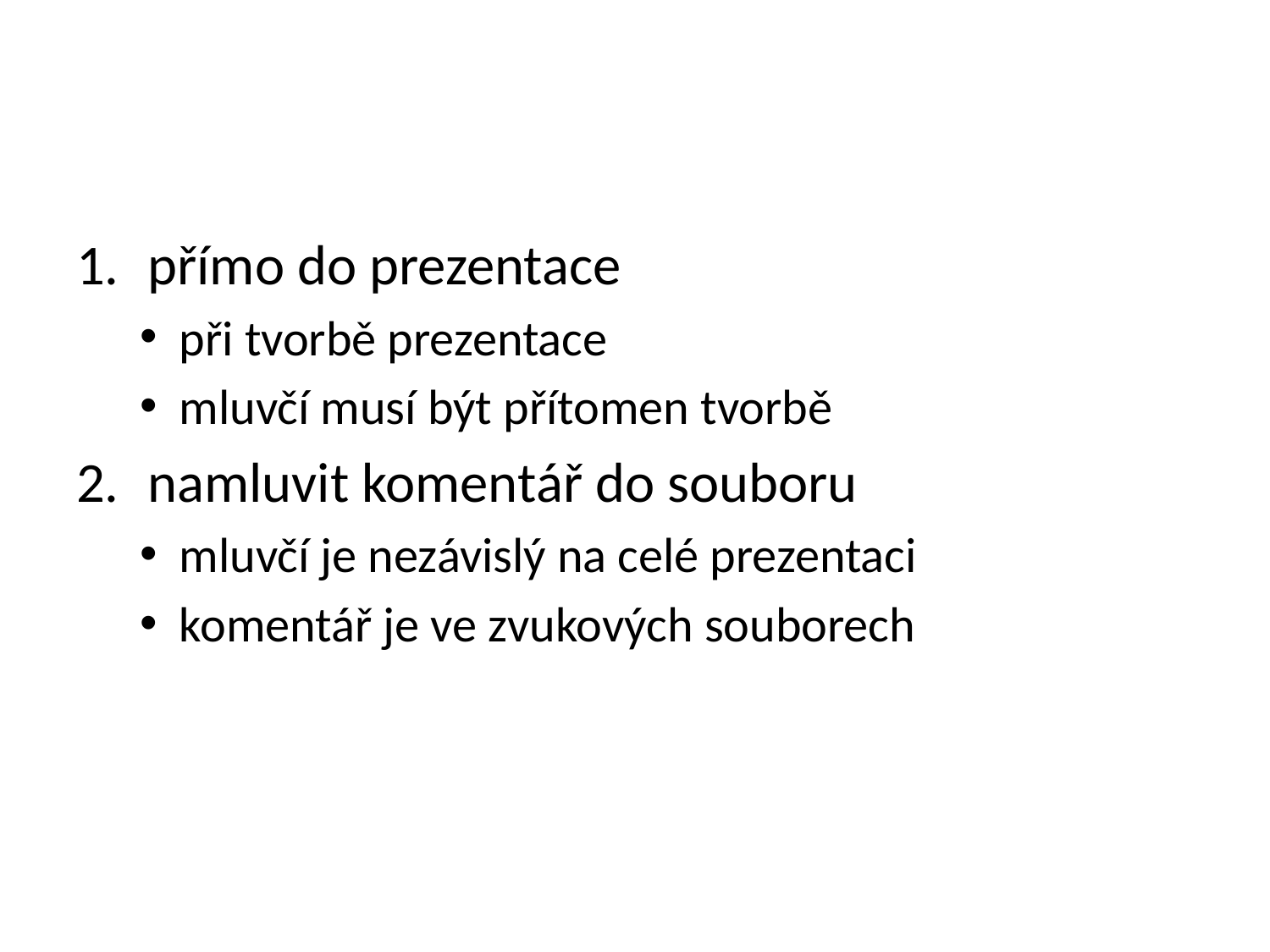

# Způsoby vložení zvukového komentáře
přímo do prezentace
při tvorbě prezentace
mluvčí musí být přítomen tvorbě
namluvit komentář do souboru
mluvčí je nezávislý na celé prezentaci
komentář je ve zvukových souborech